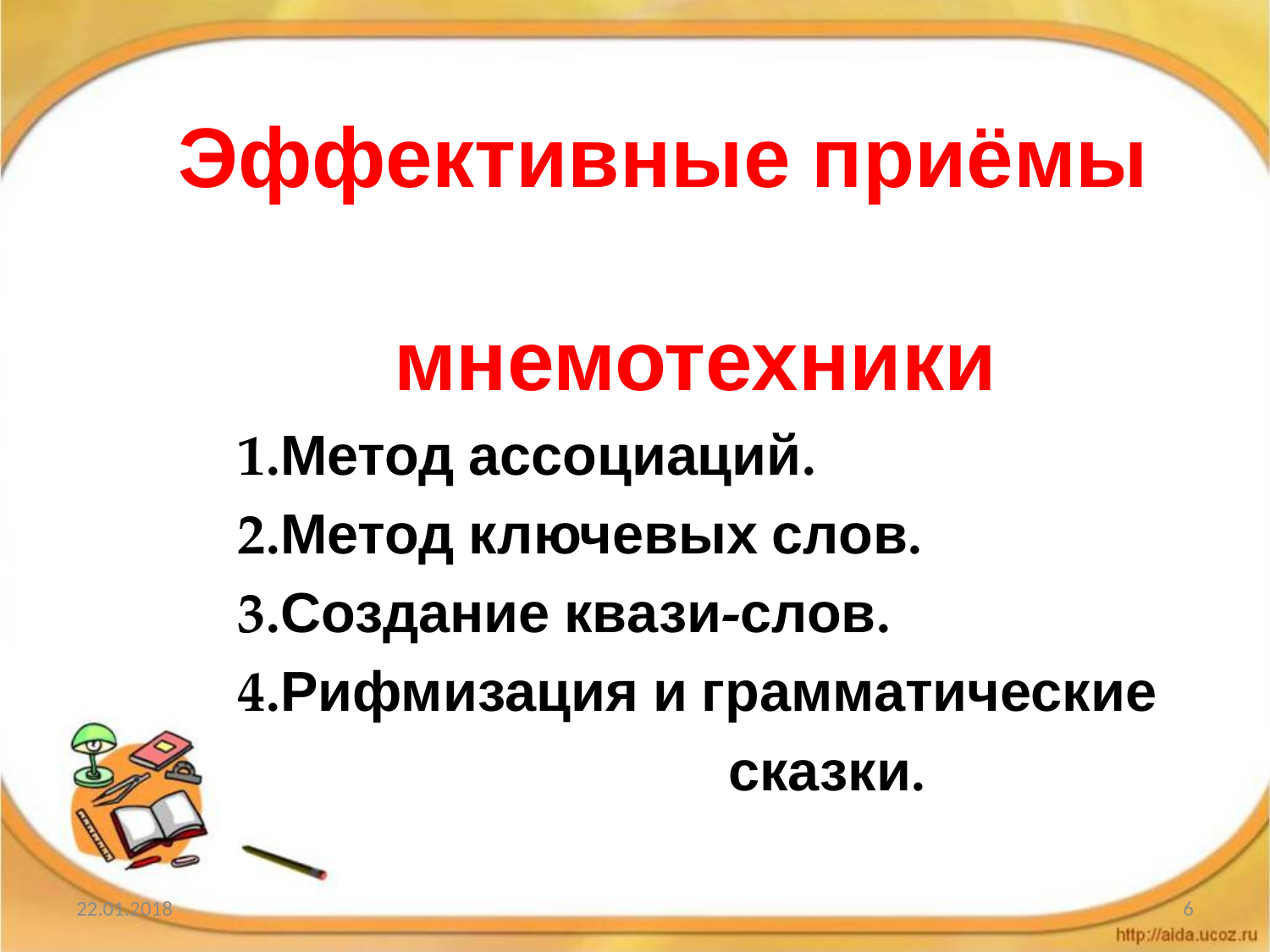

Эффективные приёмы                                мнемотехники
Метод ассоциаций.
Метод ключевых слов.
Создание квази-слов.
Рифмизация и грамматические
                                       сказки.

22.01.2018
6